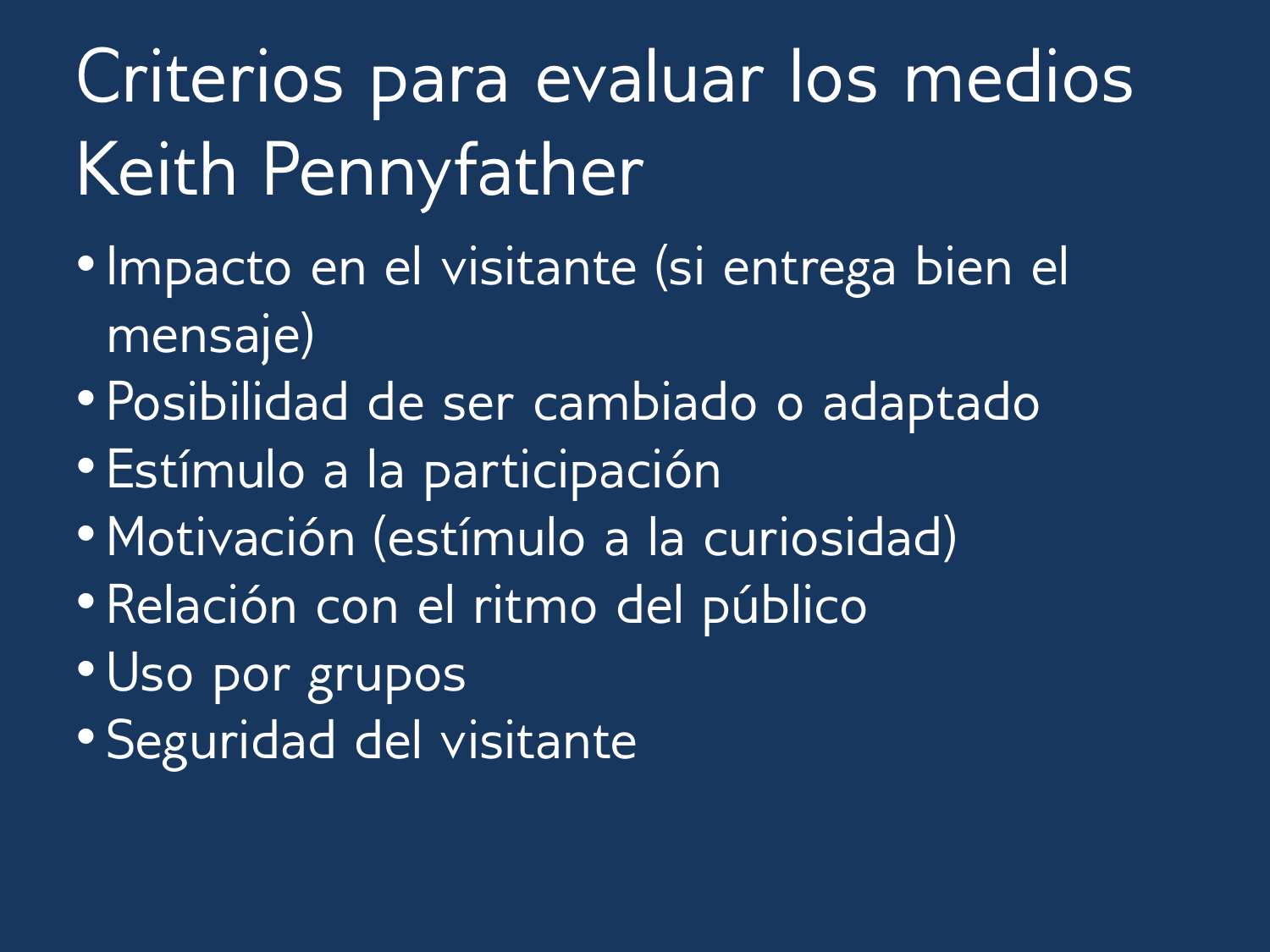

Criterios para evaluar los medios
Keith Pennyfather
Impacto en el visitante (si entrega bien el mensaje)
Posibilidad de ser cambiado o adaptado
Estímulo a la participación
Motivación (estímulo a la curiosidad)
Relación con el ritmo del público
Uso por grupos
Seguridad del visitante